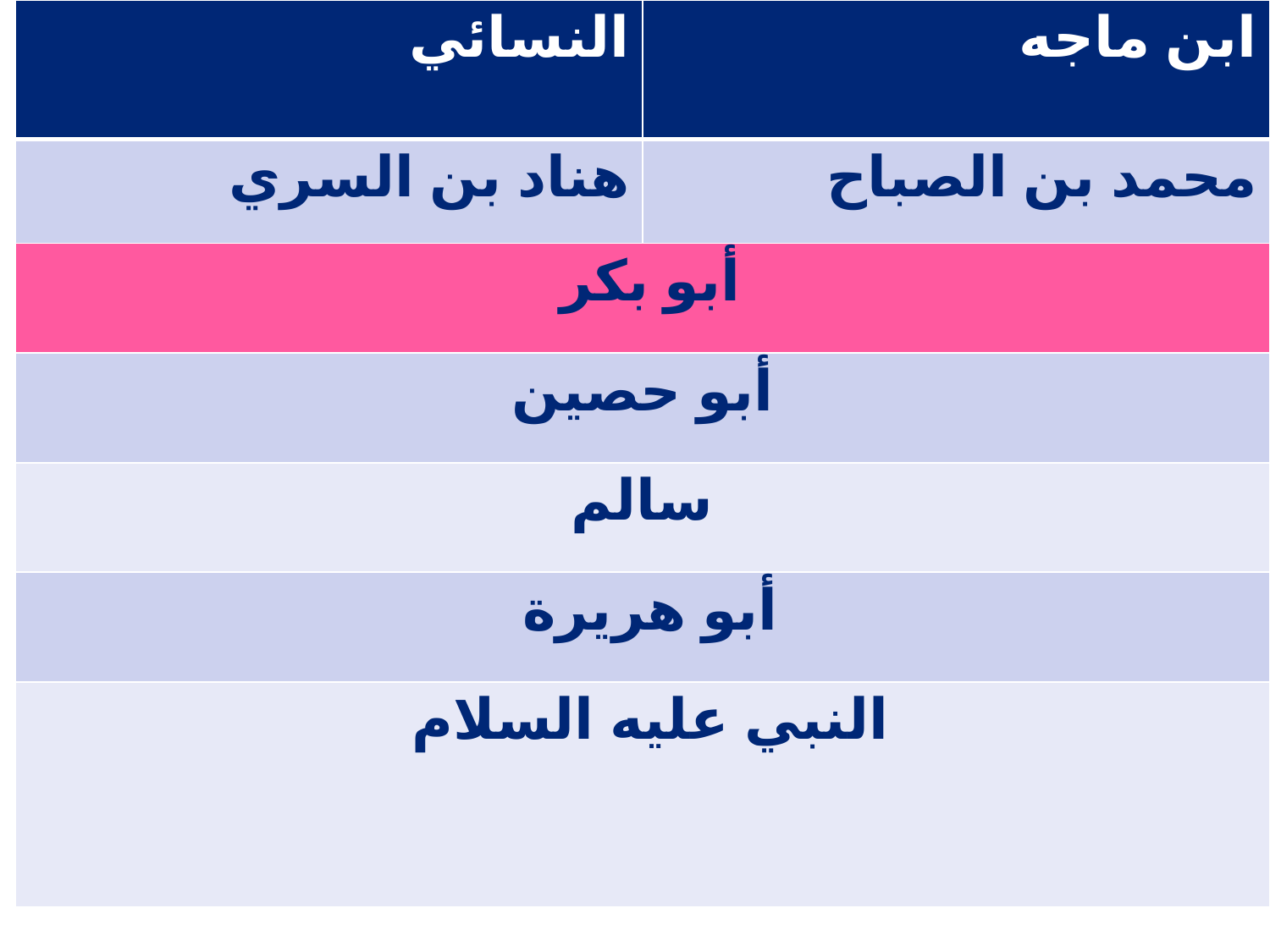

| النسائي | ابن ماجه |
| --- | --- |
| هناد بن السري | محمد بن الصباح |
| أبو بكر |  |
| أبو حصين |  |
| سالم |  |
| أبو هريرة |  |
| النبي عليه السلام |  |